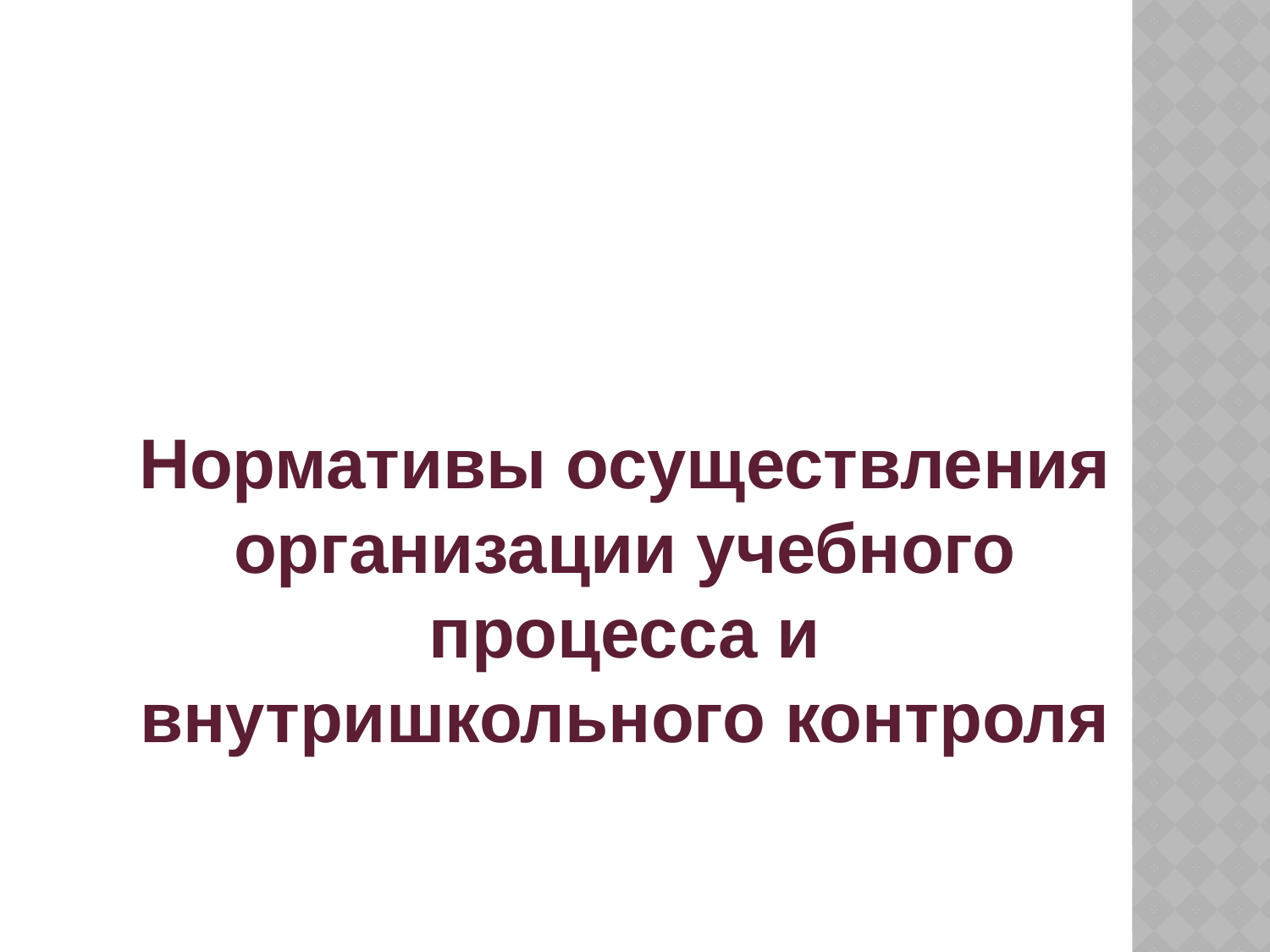

Нормативы осуществления организации учебного процесса и внутришкольного контроля